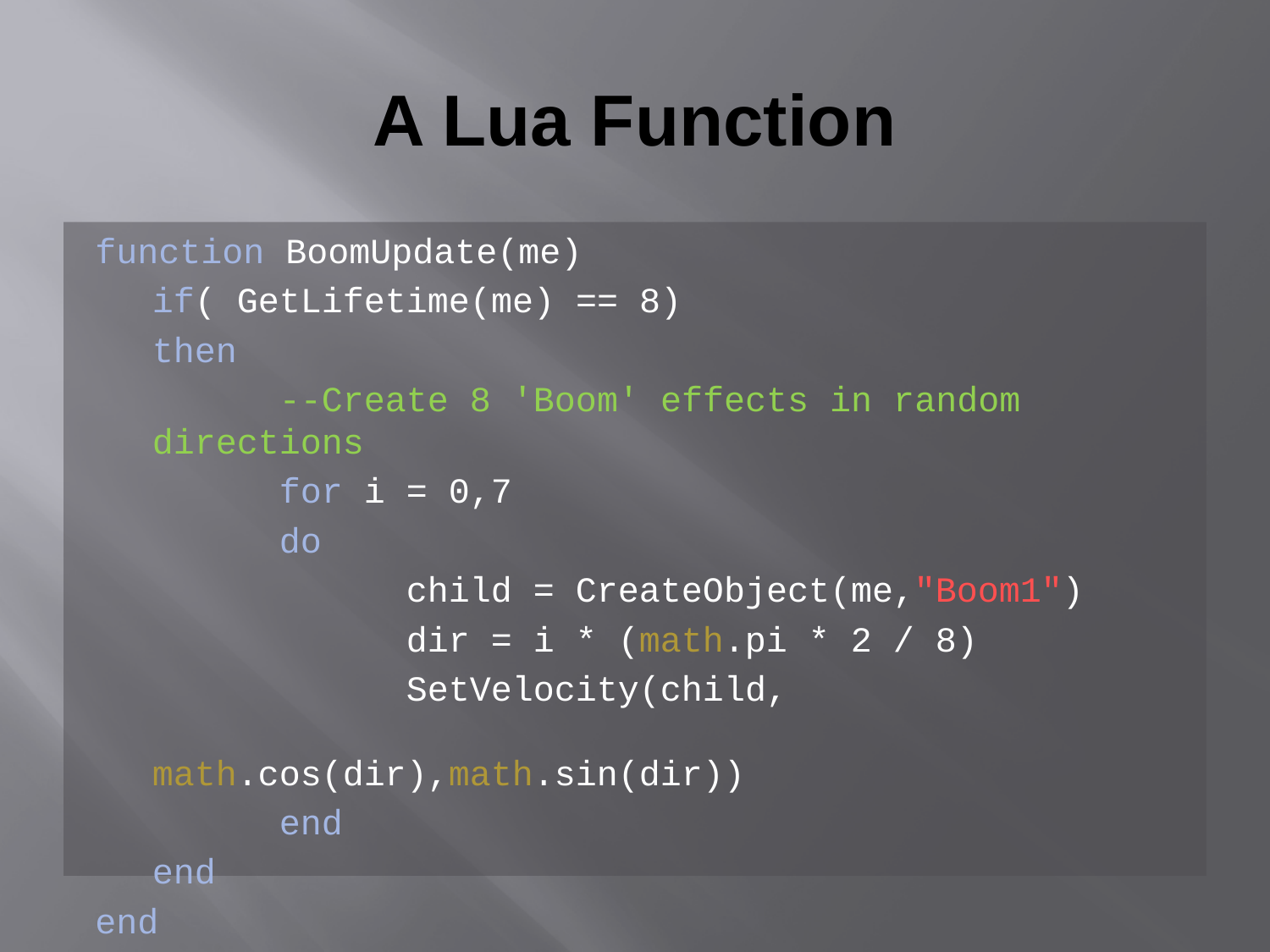

# A Lua Function
function BoomUpdate(me)
	if( GetLifetime(me) == 8)
	then
		--Create 8 'Boom' effects in random directions
		for i = 0,7
		do
			child = CreateObject(me,"Boom1")
			dir = i * (math.pi * 2 / 8)
			SetVelocity(child, 							math.cos(dir),math.sin(dir))
		end
	end
end